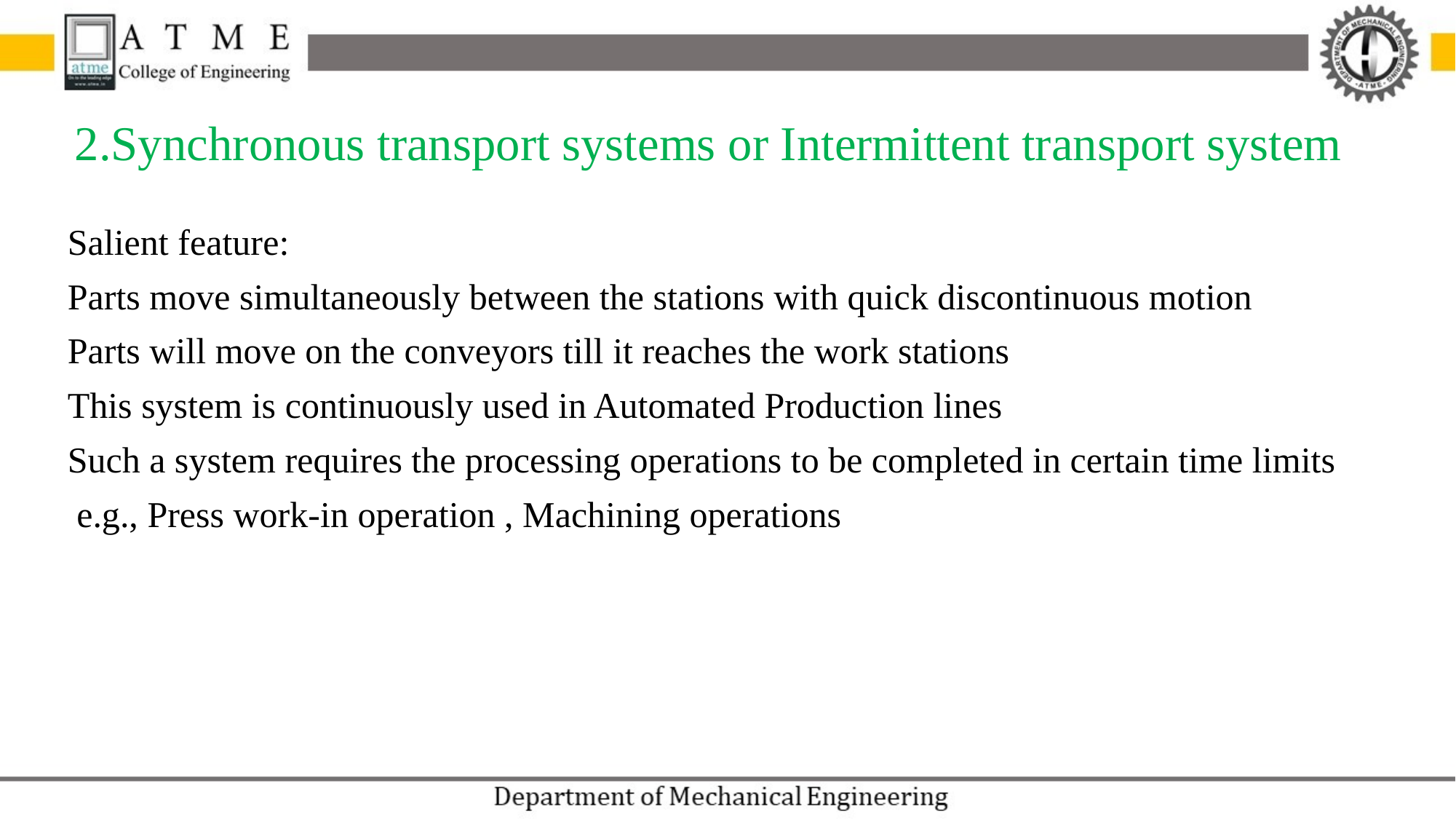

# 2.Synchronous transport systems or Intermittent transport system
Salient feature:
Parts move simultaneously between the stations with quick discontinuous motion
Parts will move on the conveyors till it reaches the work stations
This system is continuously used in Automated Production lines
Such a system requires the processing operations to be completed in certain time limits
 e.g., Press work-in operation , Machining operations